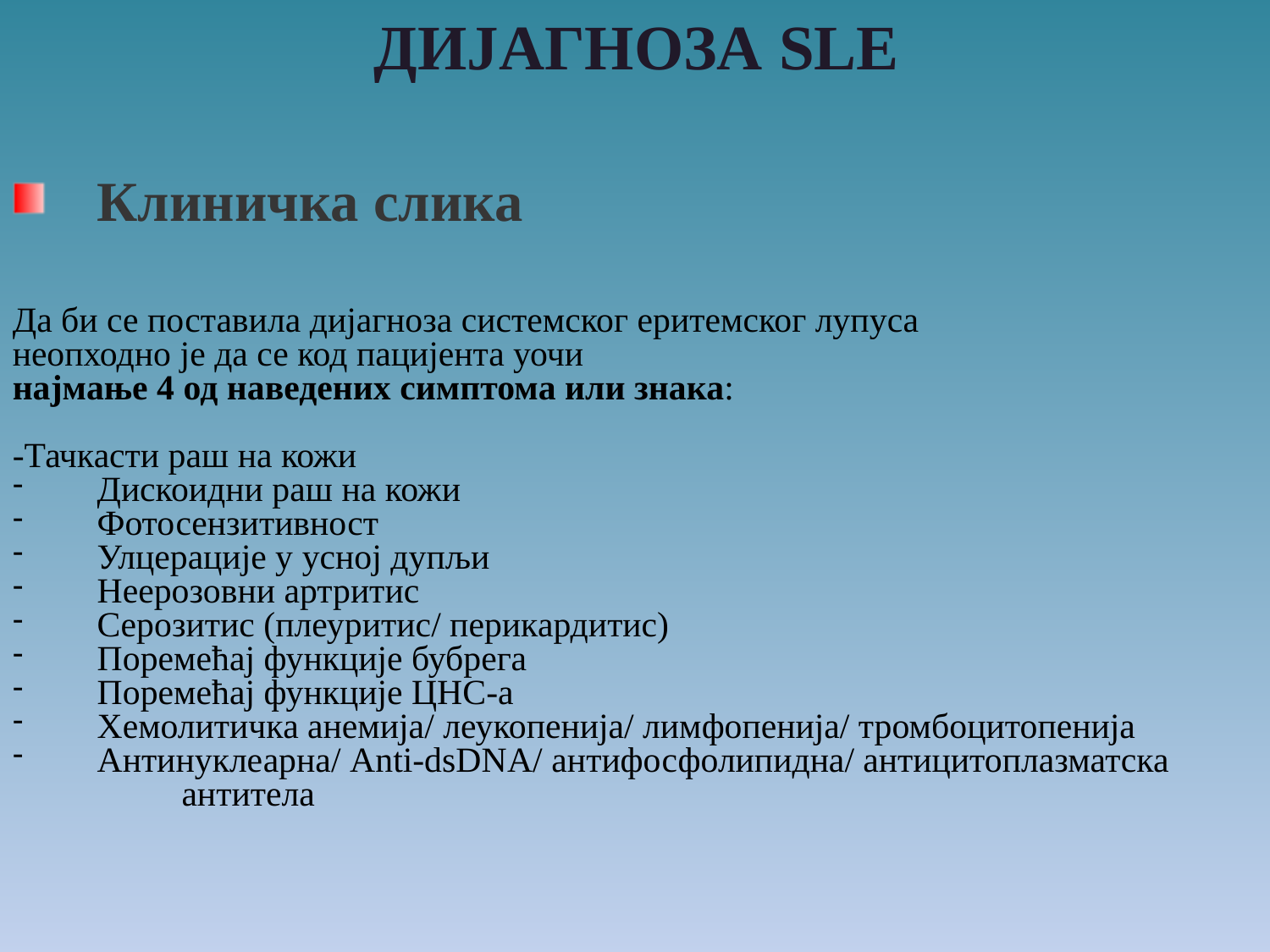

ДИЈАГНОЗА SLE
Клиничка слика

Да би се поставила дијагноза системског еритемског лупуса
неопходно је да се код пацијента уочи
најмање 4 од наведених симптома или знака:

-Тачкасти раш на кожи
Дискоидни раш на кожи
Фотосензитивност
Улцерације у усној дупљи
Неерозовни артритис
Серозитис (плеуритис/ перикардитис)
Поремећај функције бубрега
Поремећај функције ЦНС-а
Хемолитичка анемија/ леукопенија/ лимфопенија/ тромбоцитопенија
Антинуклеарна/ Anti-dsDNA/ антифосфолипидна/ антицитоплазматска антитела